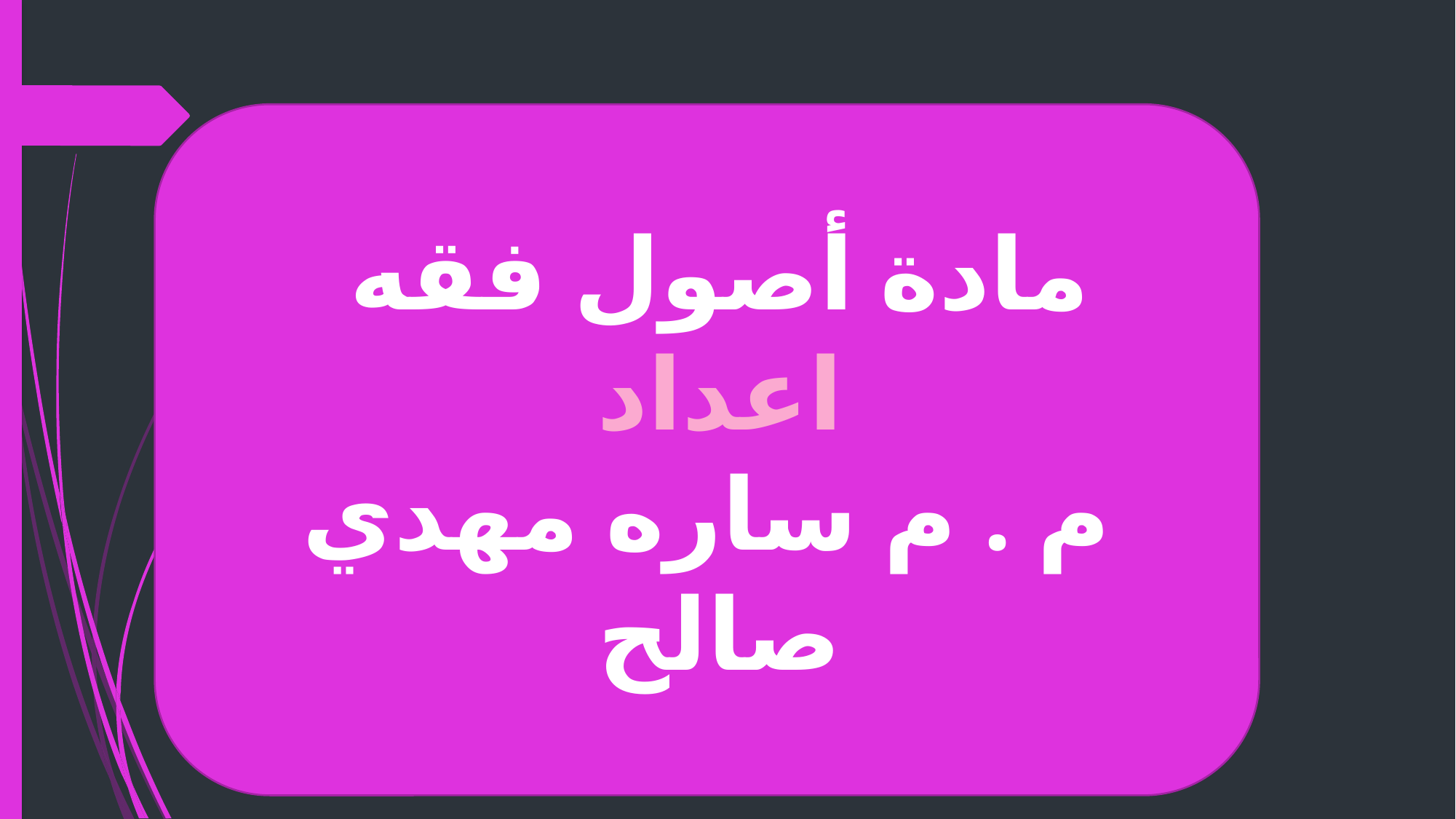

مادة أصول فقه
اعداد
م . م ساره مهدي صالح